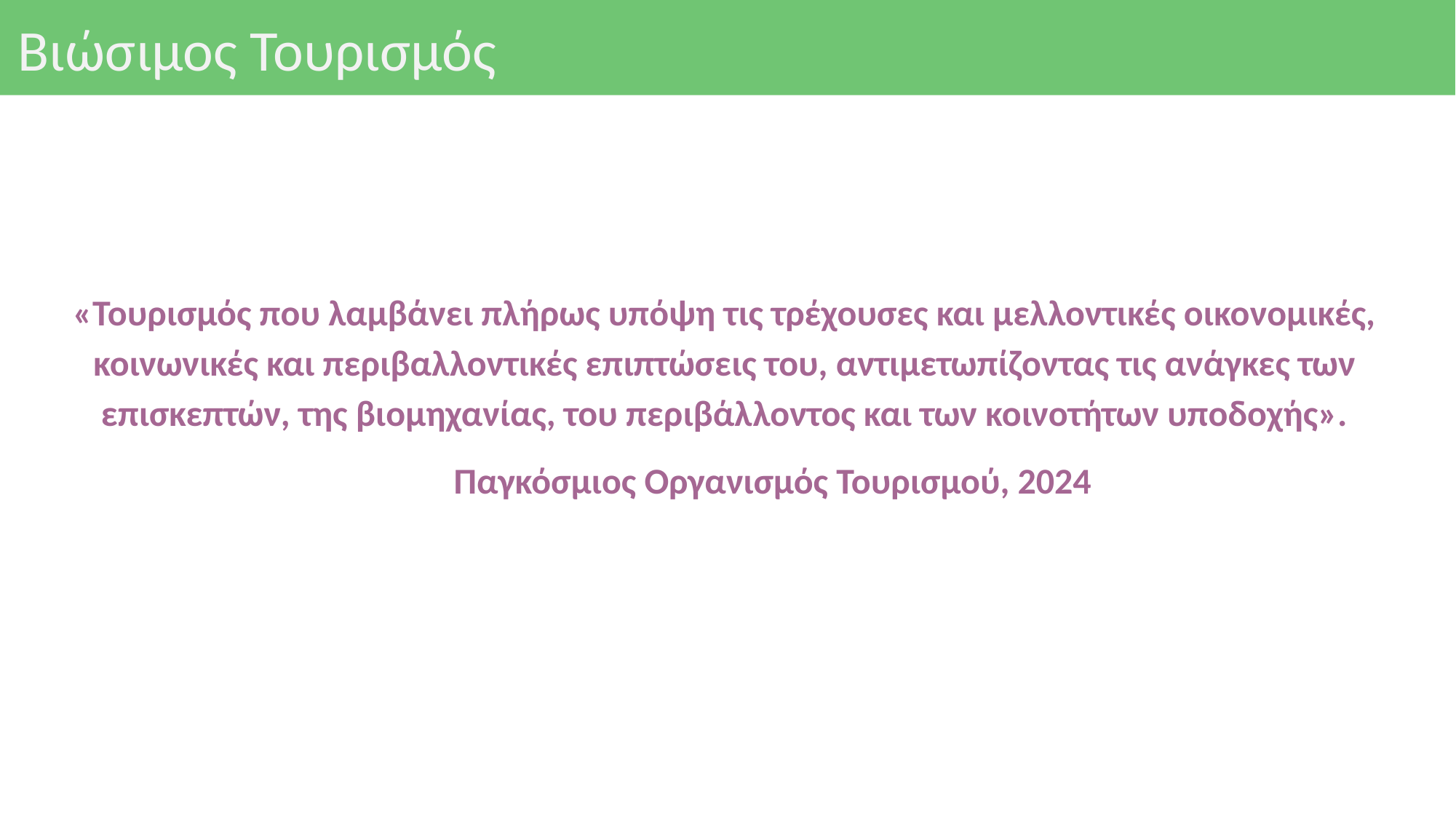

# Βιώσιμος Τουρισμός
«Τουρισμός που λαμβάνει πλήρως υπόψη τις τρέχουσες και μελλοντικές οικονομικές, κοινωνικές και περιβαλλοντικές επιπτώσεις του, αντιμετωπίζοντας τις ανάγκες των επισκεπτών, της βιομηχανίας, του περιβάλλοντος και των κοινοτήτων υποδοχής».
Παγκόσμιος Οργανισμός Τουρισμού, 2024